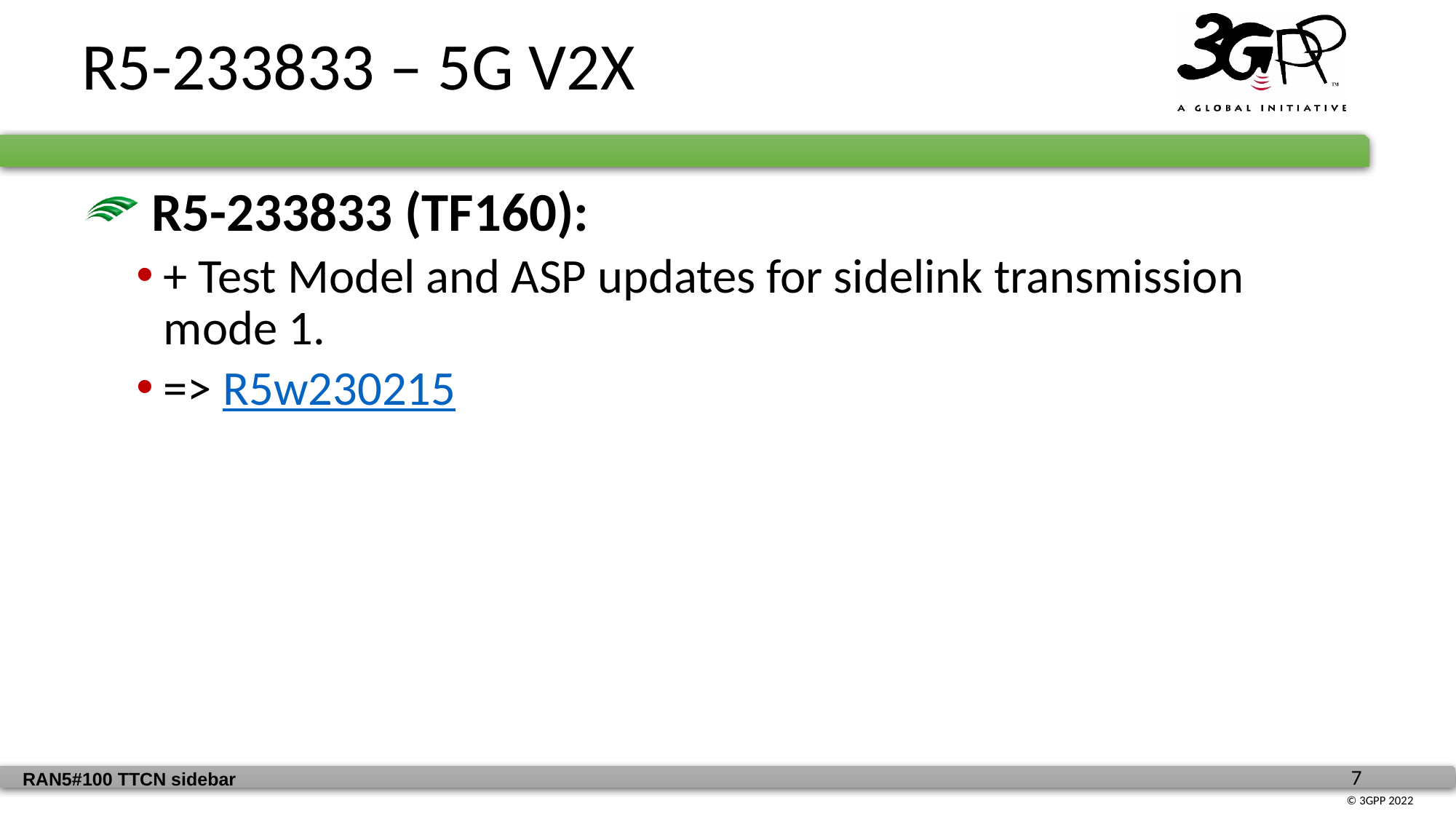

R5-233833 – 5G V2X
 R5-233833 (TF160):
+ Test Model and ASP updates for sidelink transmission mode 1.
=> R5w230215